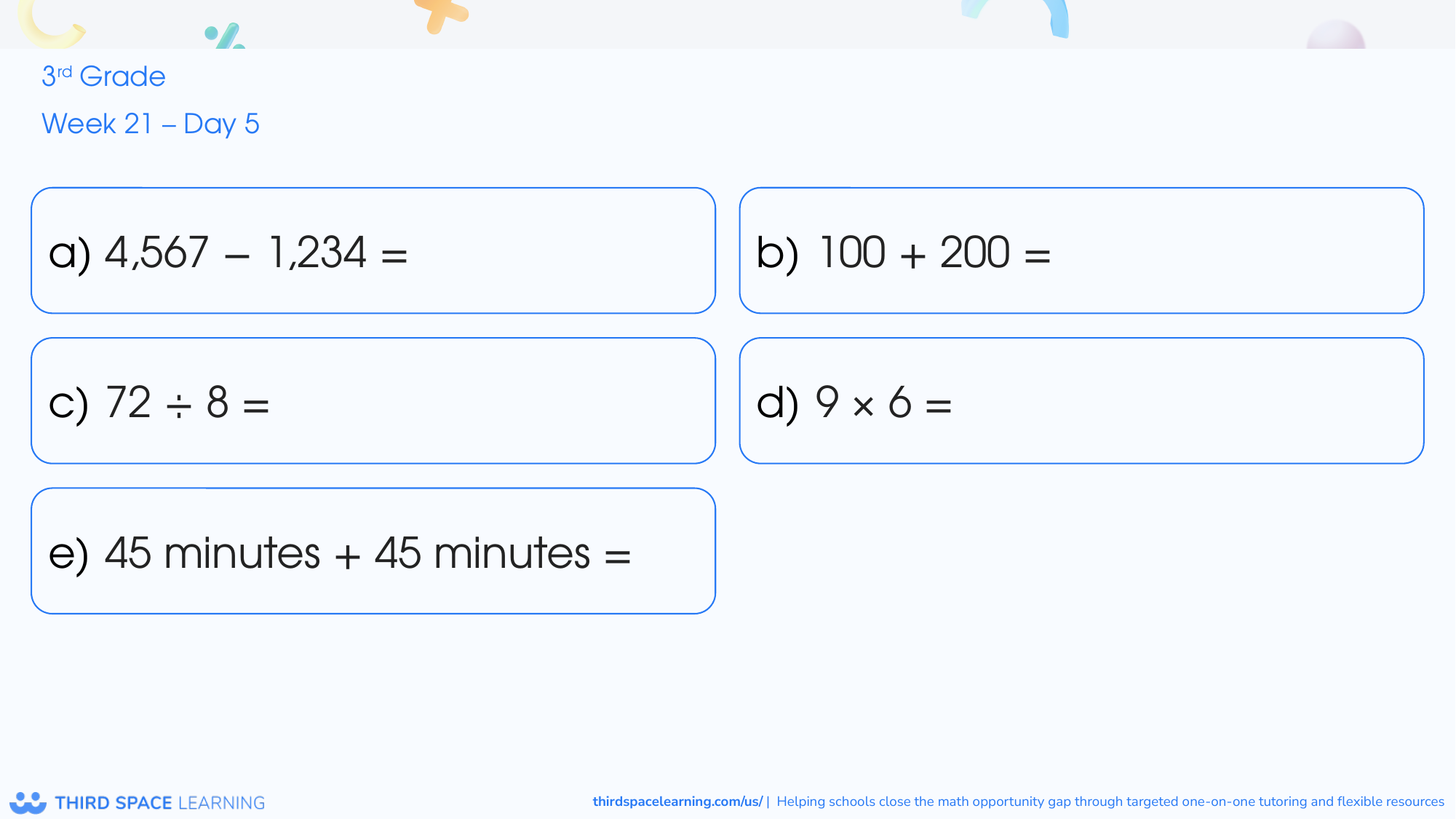

3rd Grade
Week 21 – Day 5
4,567 − 1,234 =
100 + 200 =
72 ÷ 8 =
9 × 6 =
45 minutes + 45 minutes =